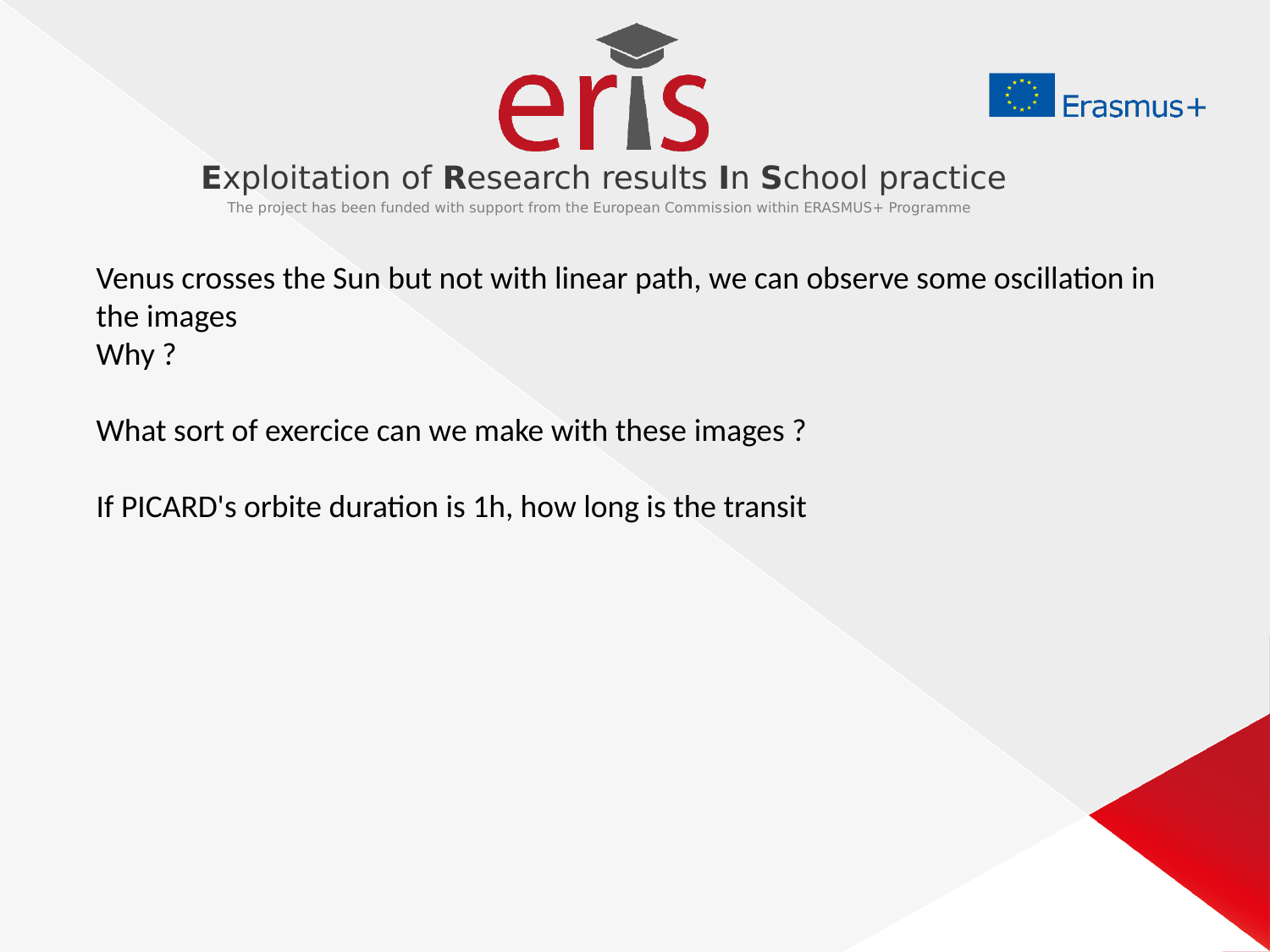

Venus crosses the Sun but not with linear path, we can observe some oscillation in the images
Why ?

What sort of exercice can we make with these images ?

If PICARD's orbite duration is 1h, how long is the transit